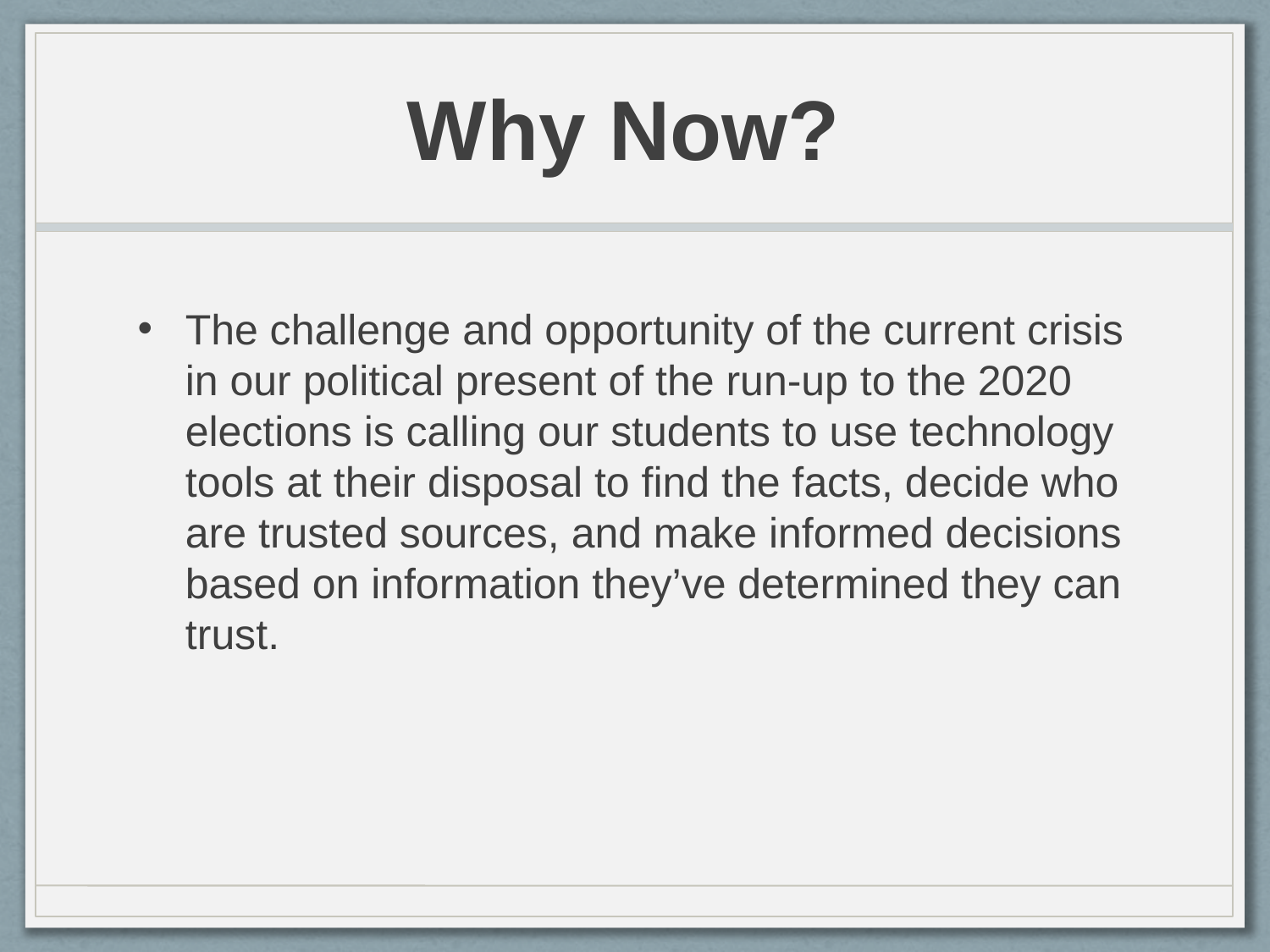

# Why Now?
The challenge and opportunity of the current crisis in our political present of the run-up to the 2020 elections is calling our students to use technology tools at their disposal to find the facts, decide who are trusted sources, and make informed decisions based on information they’ve determined they can trust.